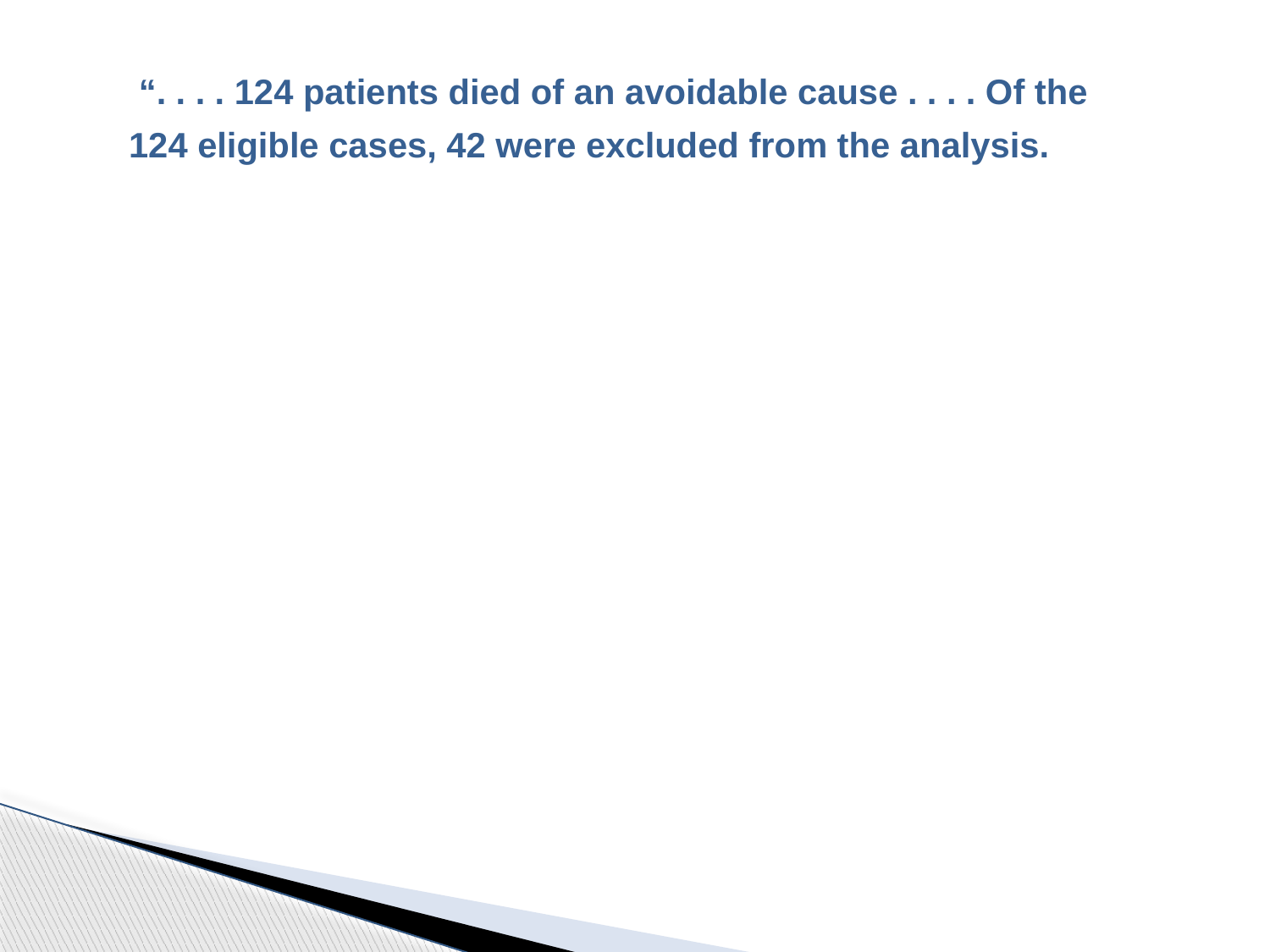

“. . . . 124 patients died of an avoidable cause . . . . Of the 124 eligible cases, 42 were excluded from the analysis. . .